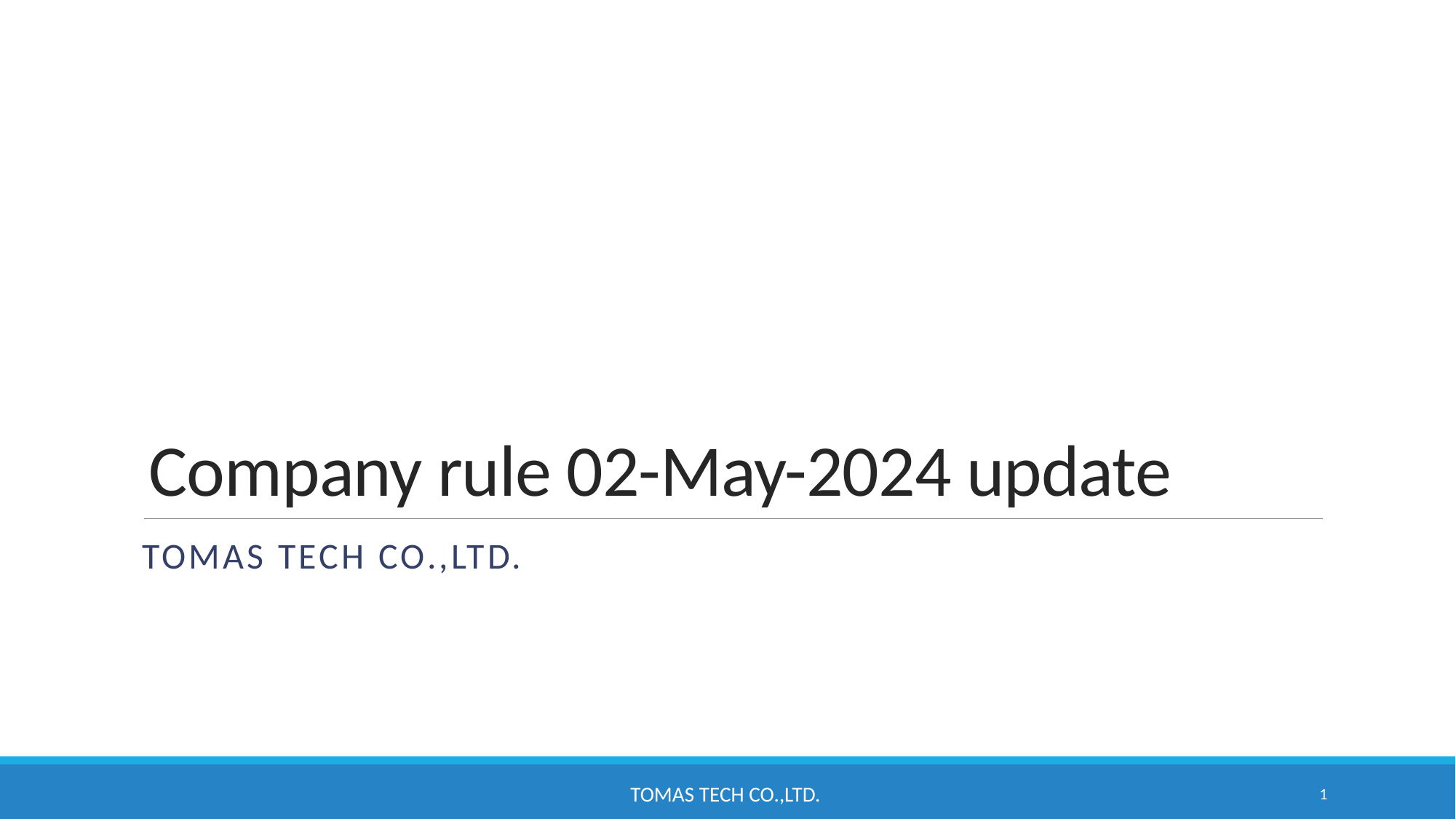

# Company rule 02-May-2024 update
TOMAS TECH CO.,LTD.
TOMAS TECH CO.,LTD.
1